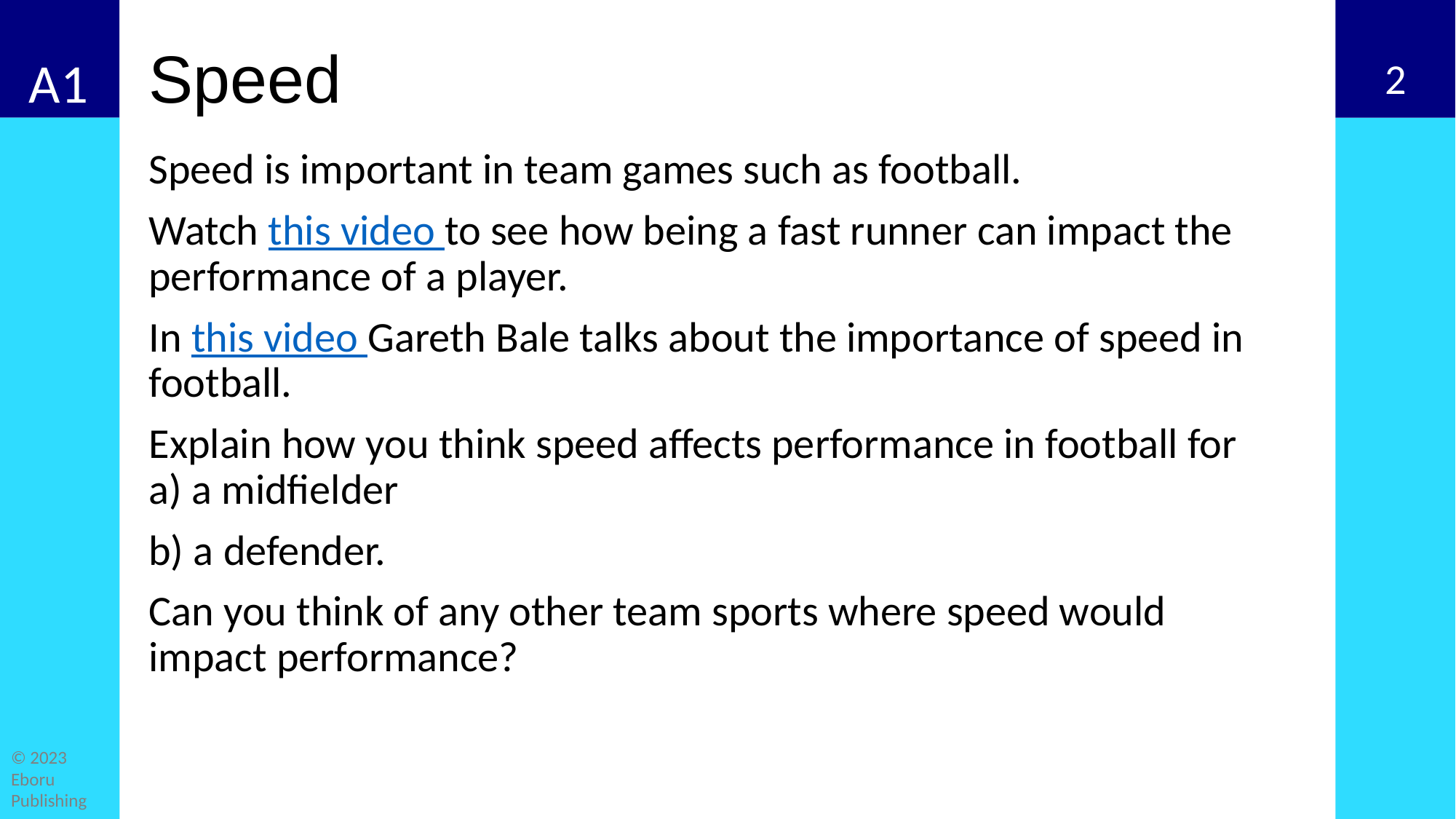

# Speed
2
Speed is important in team games such as football.
Watch this video to see how being a fast runner can impact the performance of a player.
In this video Gareth Bale talks about the importance of speed in football.
Explain how you think speed affects performance in football for
a) a midfielder
b) a defender.
Can you think of any other team sports where speed would impact performance?

© 2023 Eboru Publishing